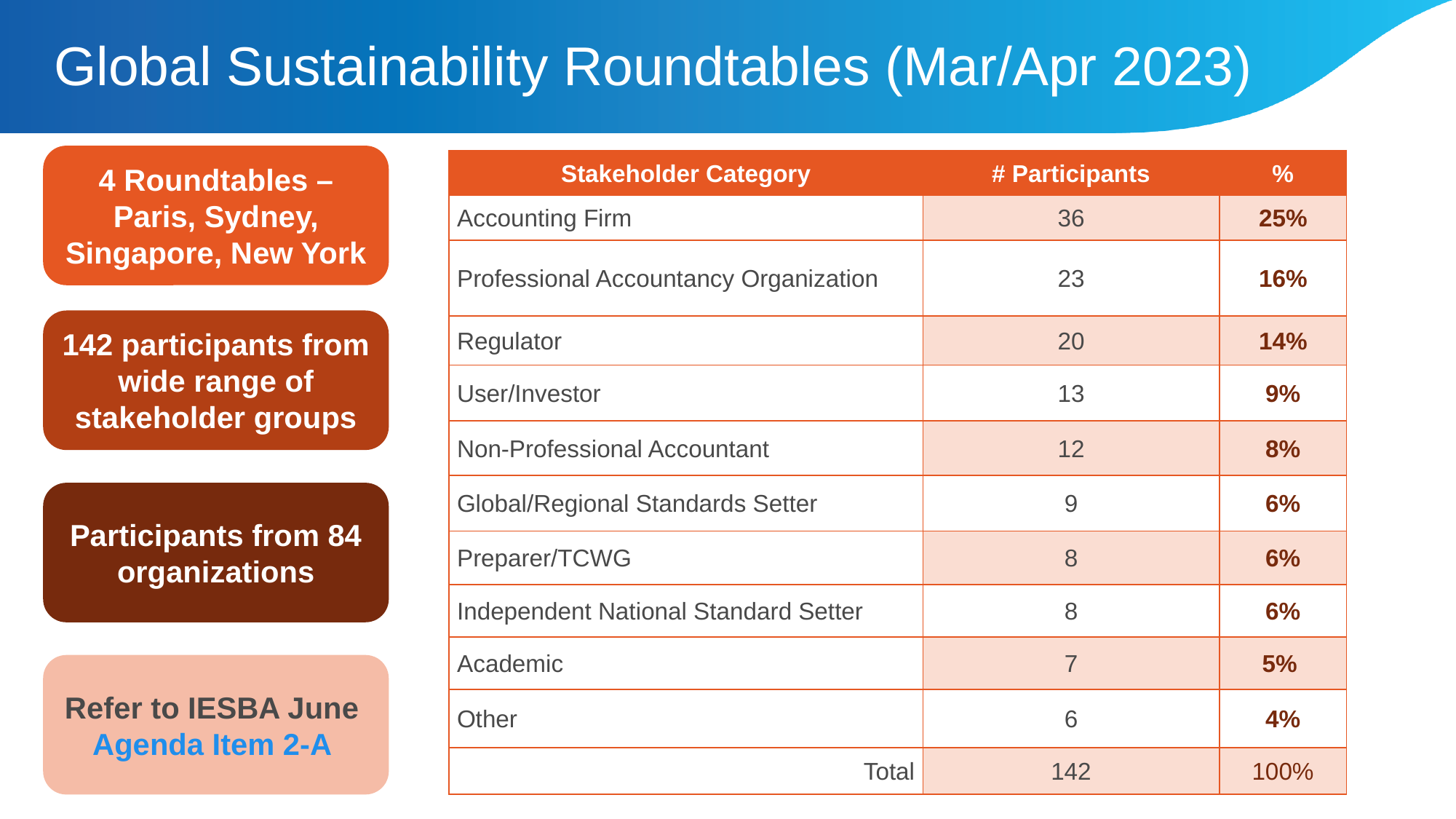

# Global Sustainability Roundtables (Mar/Apr 2023)
4 Roundtables – Paris, Sydney, Singapore, New York
| Stakeholder Category | # Participants | % |
| --- | --- | --- |
| Accounting Firm | 36 | 25% |
| Professional Accountancy Organization | 23 | 16% |
| Regulator | 20 | 14% |
| User/Investor | 13 | 9% |
| Non-Professional Accountant | 12 | 8% |
| Global/Regional Standards Setter | 9 | 6% |
| Preparer/TCWG | 8 | 6% |
| Independent National Standard Setter | 8 | 6% |
| Academic | 7 | 5% |
| Other | 6 | 4% |
| Total | 142 | 100% |
142 participants from wide range of stakeholder groups
Participants from 84 organizations
Refer to IESBA June Agenda Item 2-A